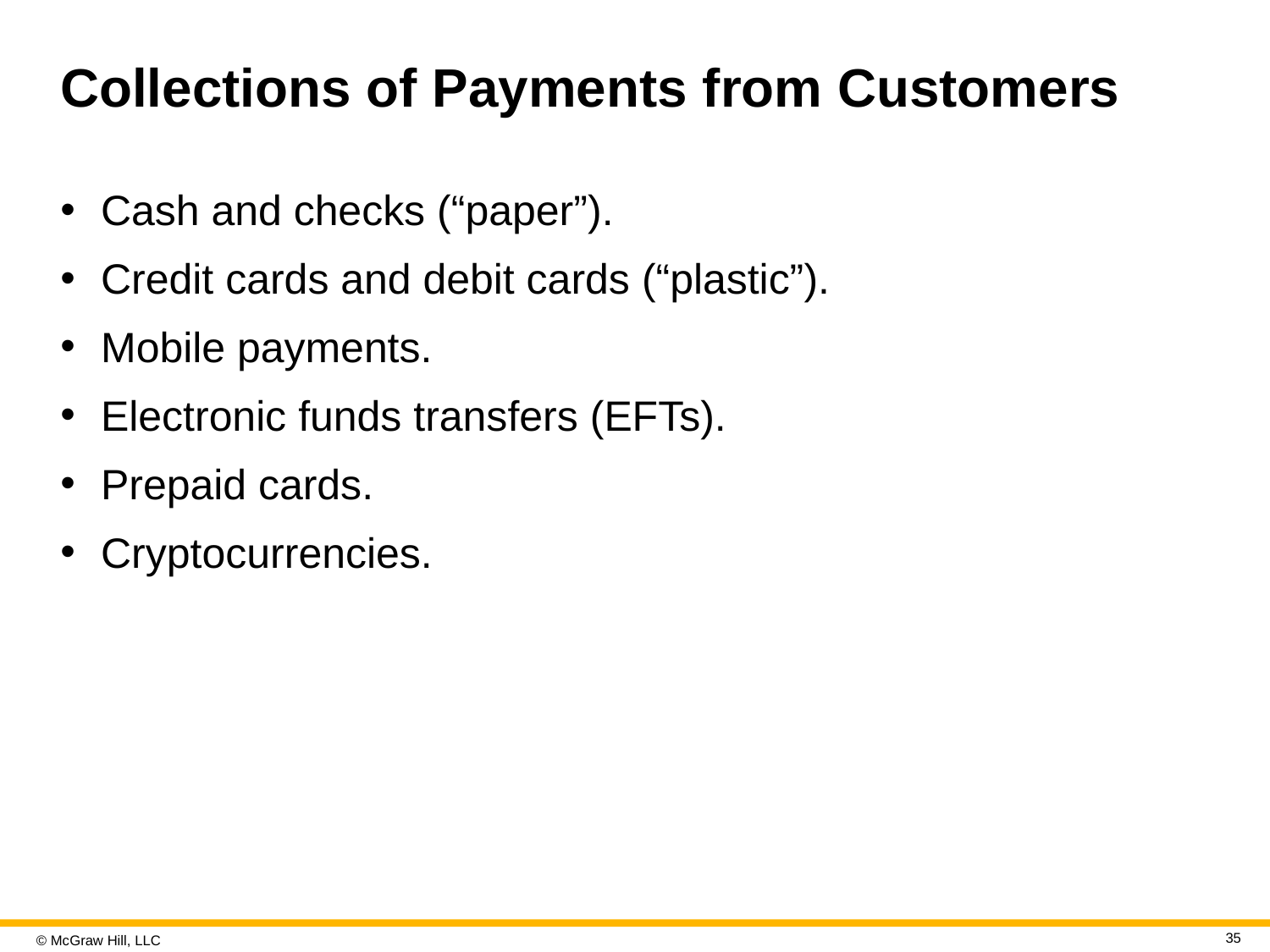

# Collections of Payments from Customers
Cash and checks (“paper”).
Credit cards and debit cards (“plastic”).
Mobile payments.
Electronic funds transfers (EFTs).
Prepaid cards.
Cryptocurrencies.
35